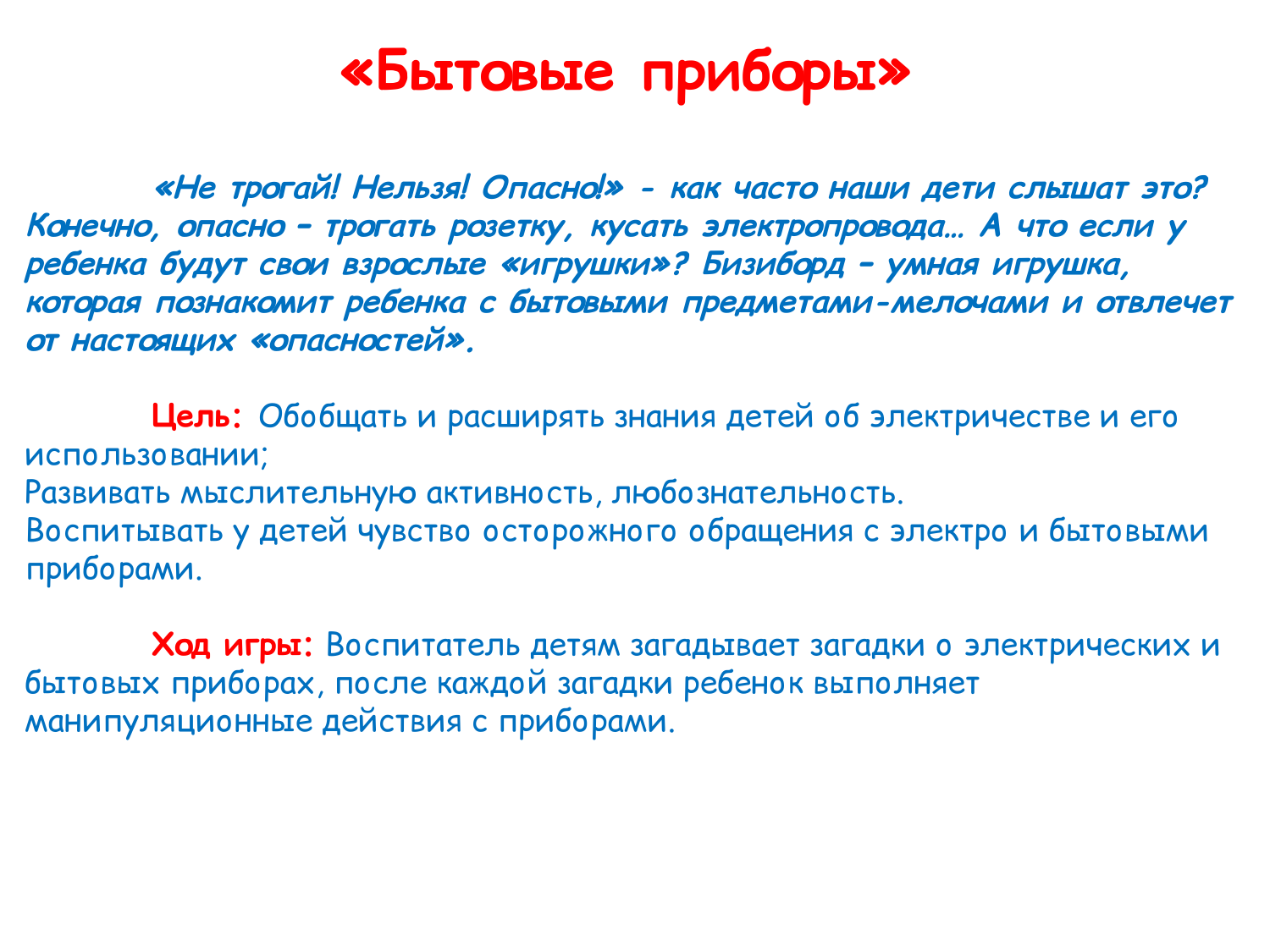

# «Бытовые приборы»
	«Не трогай! Нельзя! Опасно!» - как часто наши дети слышат это? Конечно, опасно – трогать розетку, кусать электропровода… А что если у ребенка будут свои взрослые «игрушки»? Бизиборд – умная игрушка, которая познакомит ребенка с бытовыми предметами-мелочами и отвлечет от настоящих «опасностей».

	Цель: Обобщать и расширять знания детей об электричестве и его использовании;
Развивать мыслительную активность, любознательность.
Воспитывать у детей чувство осторожного обращения с электро и бытовыми приборами.

	Ход игры: Воспитатель детям загадывает загадки о электрических и бытовых приборах, после каждой загадки ребенок выполняет манипуляционные действия с приборами.